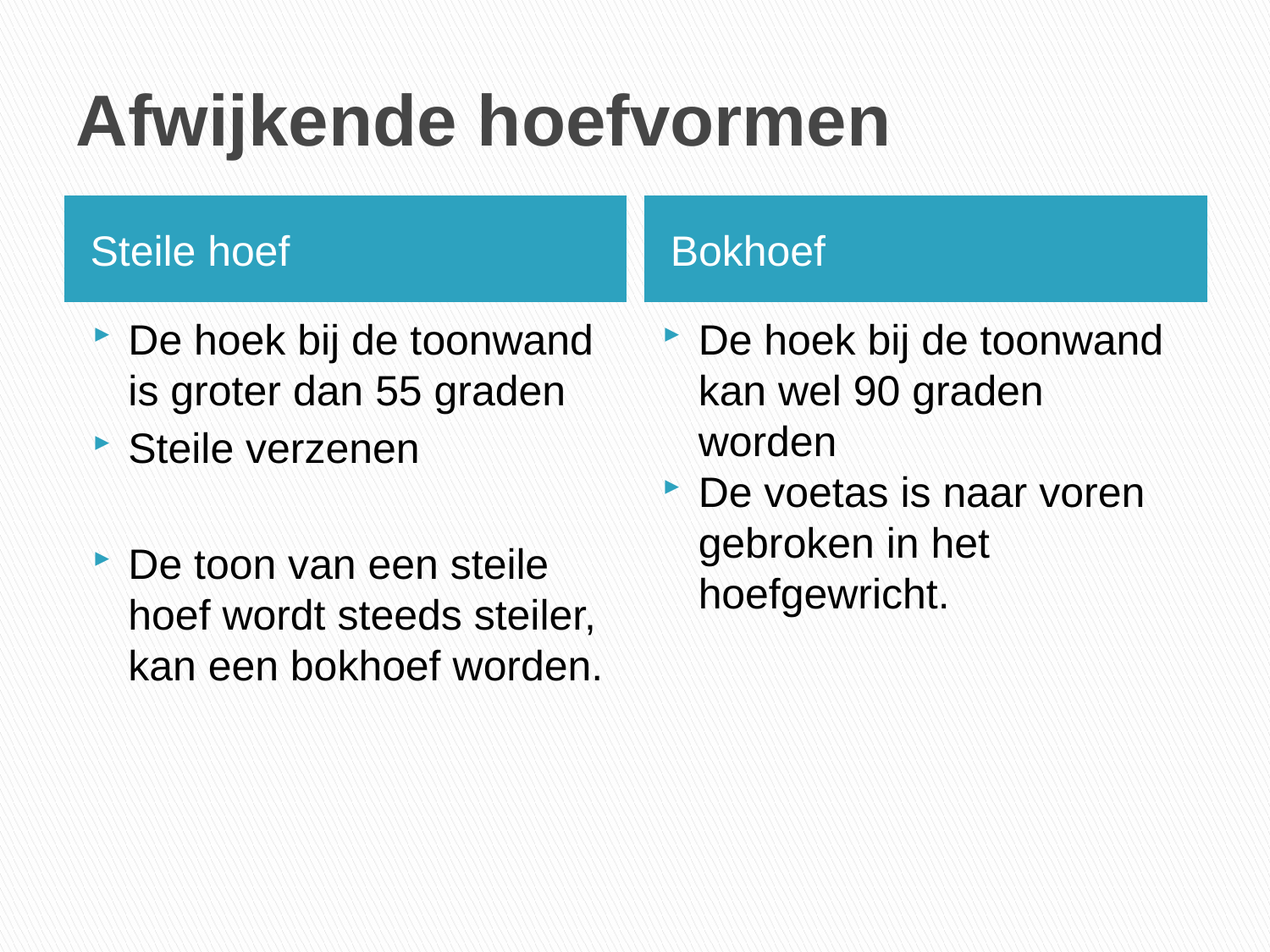

# Afwijkende hoefvormen
Steile hoef
Bokhoef
De hoek bij de toonwand is groter dan 55 graden
Steile verzenen

De toon van een steile hoef wordt steeds steiler, kan een bokhoef worden.
De hoek bij de toonwand kan wel 90 graden worden
De voetas is naar voren gebroken in het hoefgewricht.